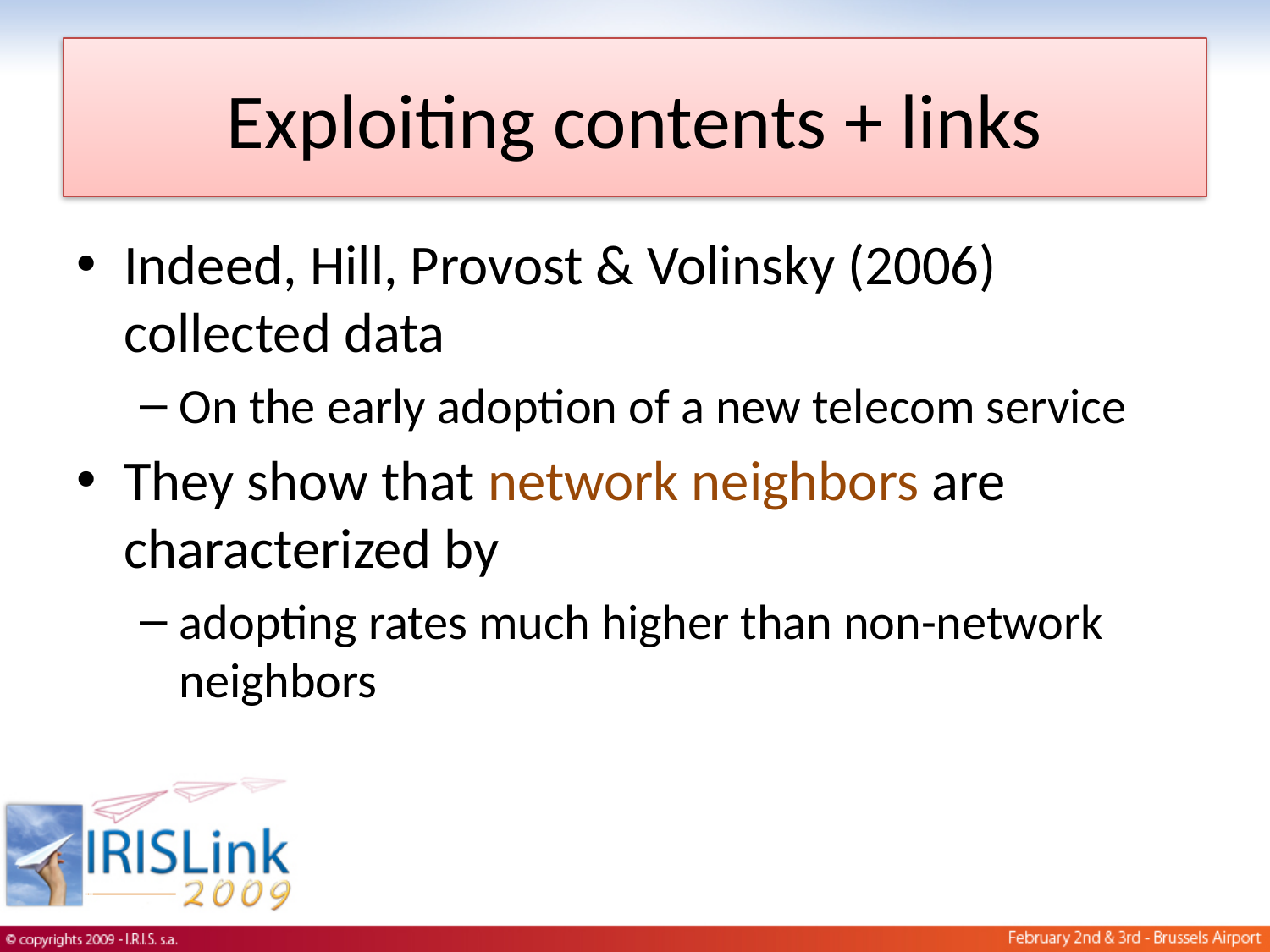

# Exploiting contents + links
Indeed, Hill, Provost & Volinsky (2006) collected data
On the early adoption of a new telecom service
They show that network neighbors are characterized by
adopting rates much higher than non-network neighbors